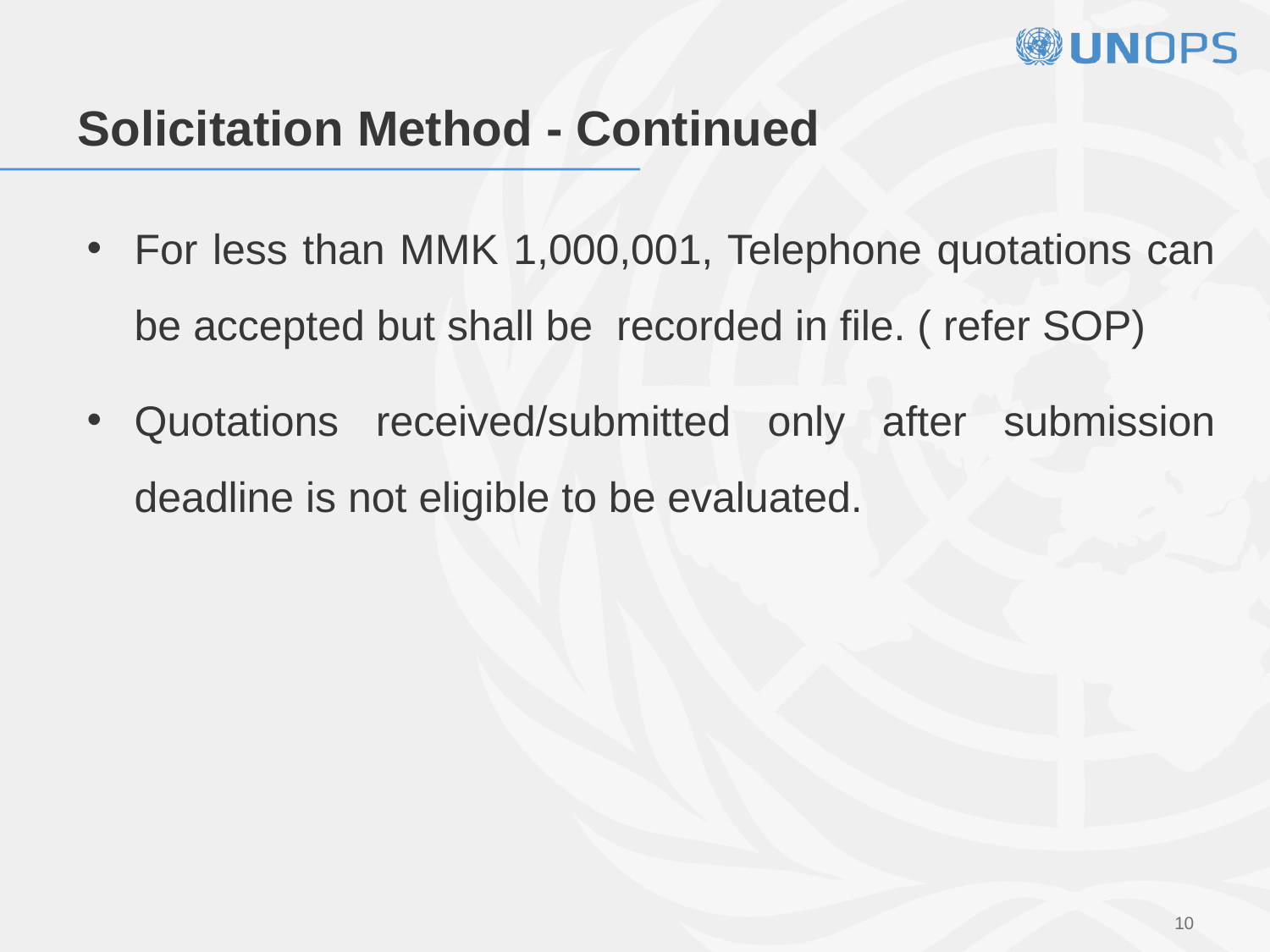

# Solicitation Method - Continued
For less than MMK 1,000,001, Telephone quotations can be accepted but shall be  recorded in file. ( refer SOP)
Quotations received/submitted only after submission deadline is not eligible to be evaluated.
10